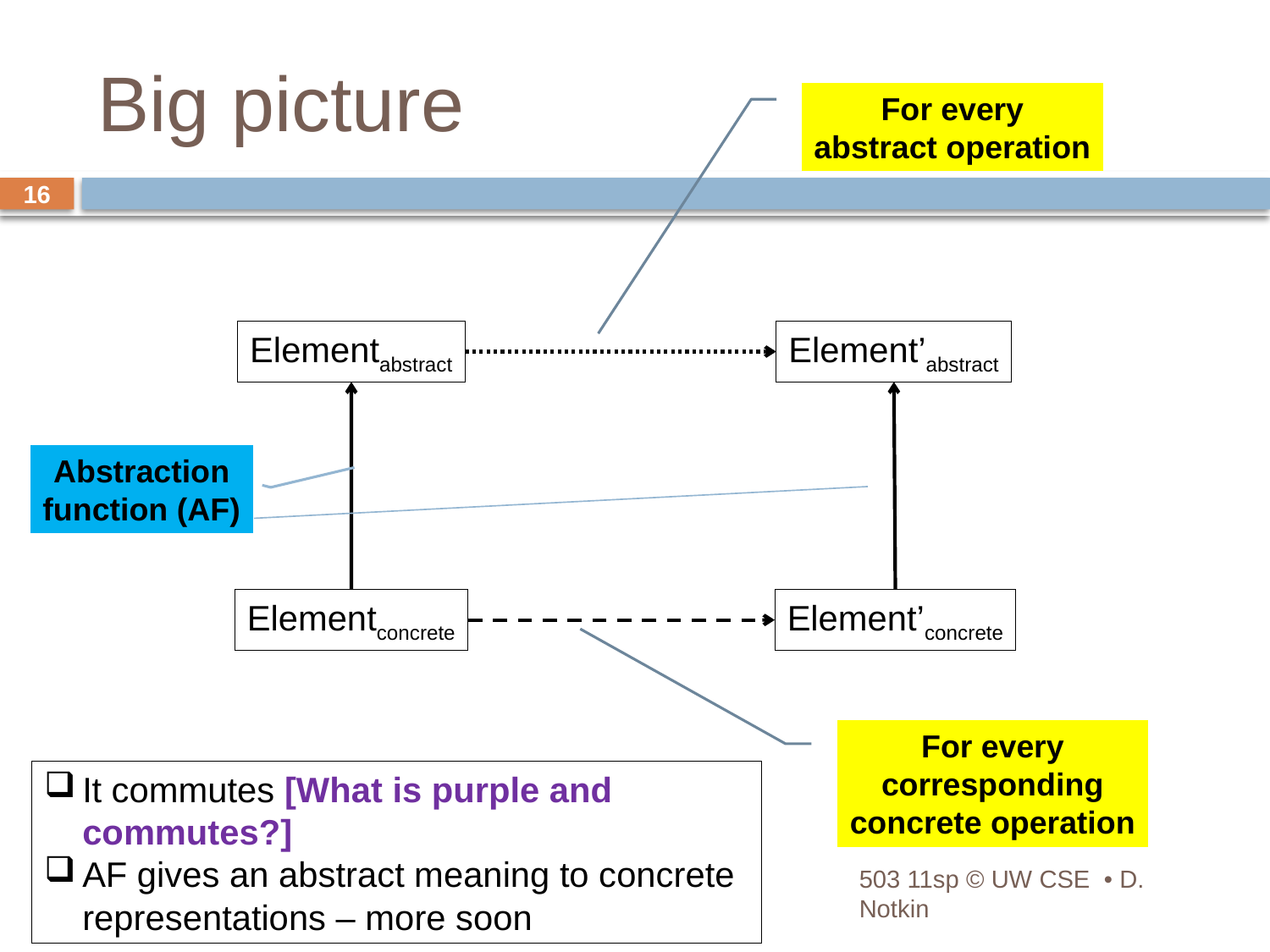

# Big picture
For every
abstract operation
16
Elementabstract
Element’abstract
Abstraction
function (AF)
Elementconcrete
Element’concrete
For every
corresponding
concrete operation
It commutes [What is purple and commutes?]
AF gives an abstract meaning to concrete representations – more soon
503 11sp © UW CSE  • D. Notkin